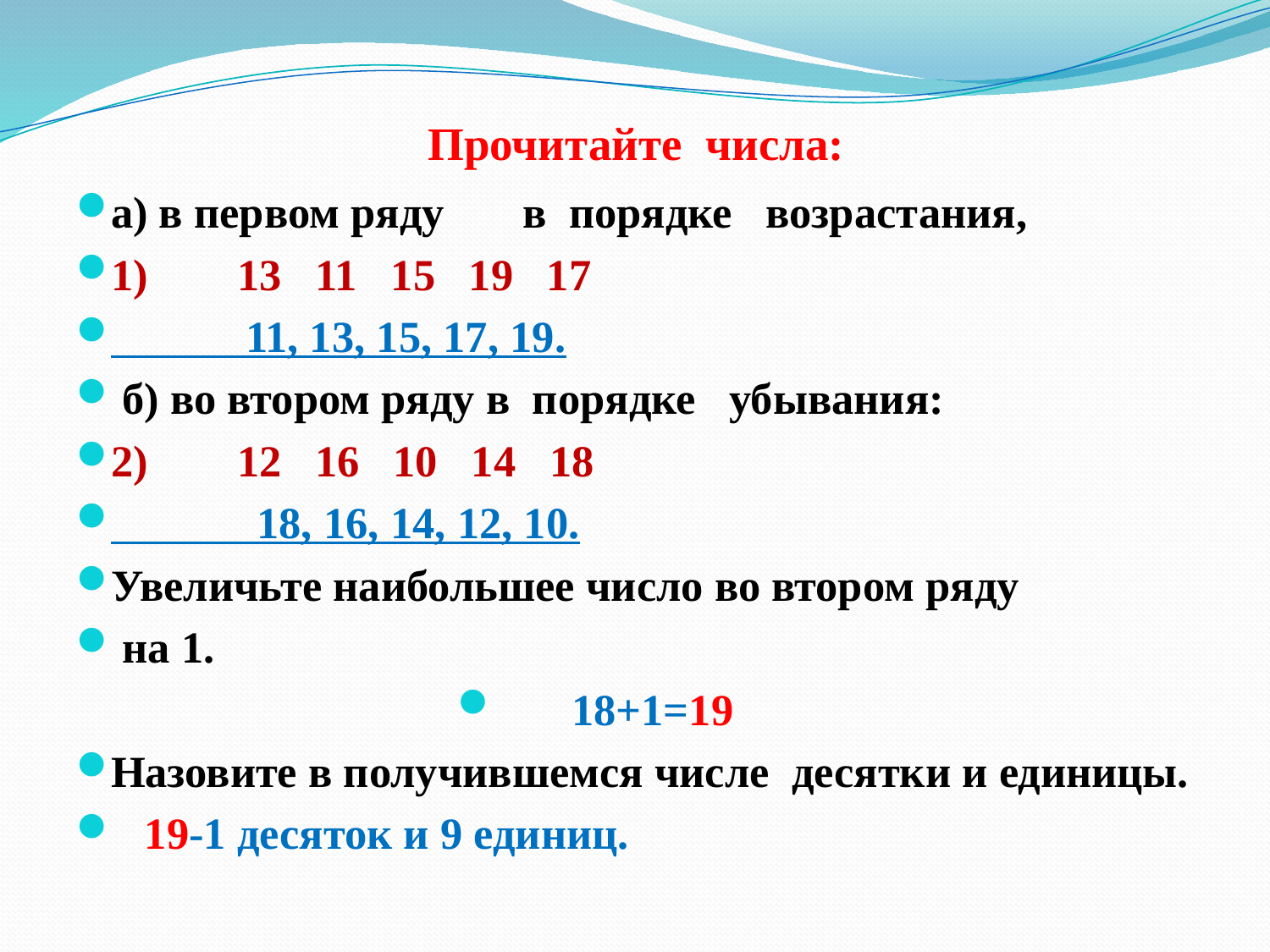

# Прочитайте  числа:

а) в первом ряду       в  порядке   возрастания,
1)        13   11   15   19   17
            11, 13, 15, 17, 19.
 б) во втором ряду в  порядке   убывания:
2)        12   16   10   14   18
             18, 16, 14, 12, 10.
Увеличьте наибольшее число во втором ряду
 на 1.
18+1=19
Назовите в получившемся числе  десятки и единицы.
   19-1 десяток и 9 единиц.